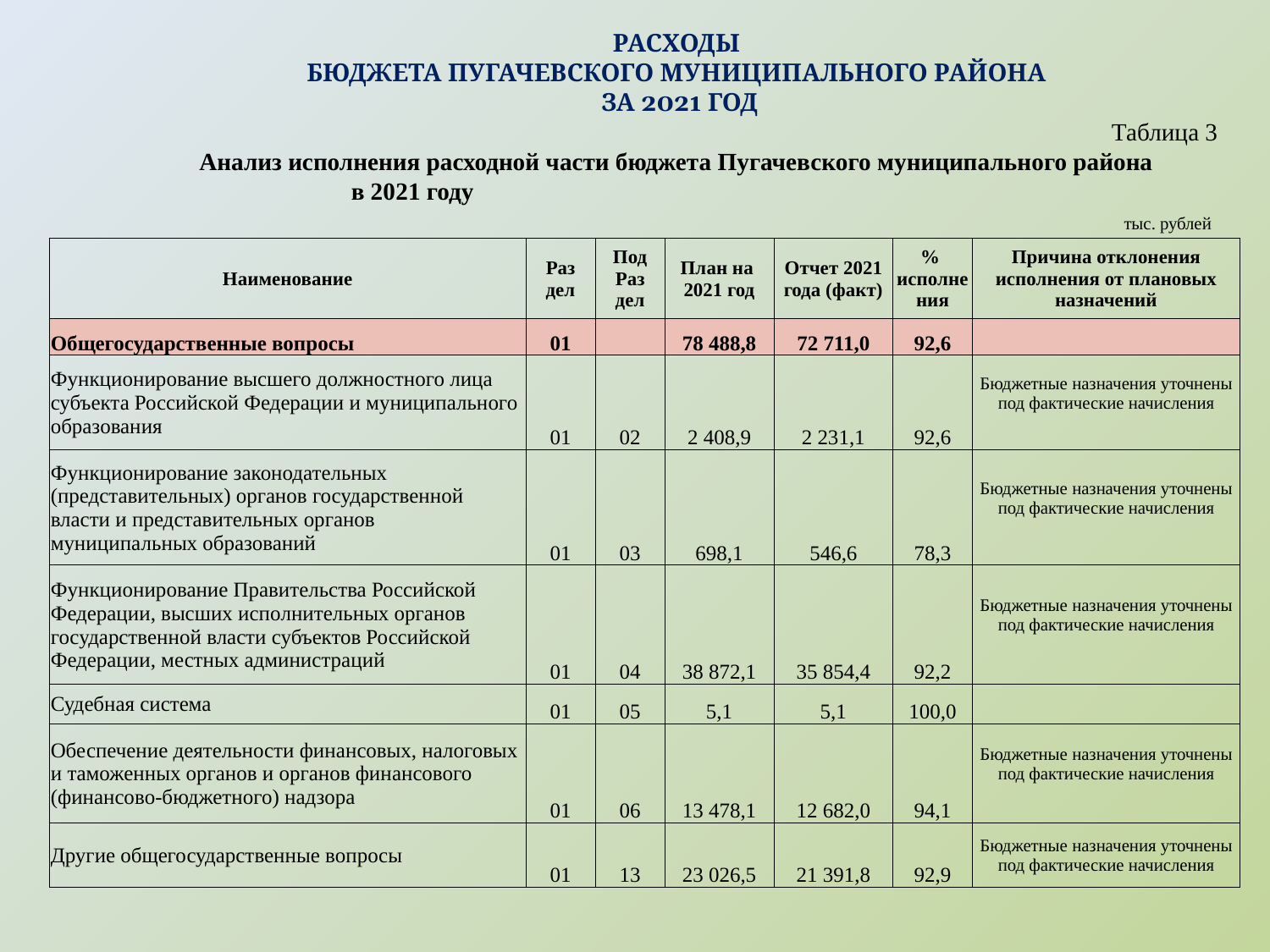

РАСХОДЫ
БЮДЖЕТА ПУГАЧЕВСКОГО МУНИЦИПАЛЬНОГО РАЙОНА
ЗА 2021 ГОД
Таблица 3
Анализ исполнения расходной части бюджета Пугачевского муниципального района
в 2021 году
                                                                                                                                                               тыс. рублей
| Наименование | Раз дел | Под Раз дел | План на 2021 год | Отчет 2021 года (факт) | % исполнения | Причина отклонения исполнения от плановых назначений |
| --- | --- | --- | --- | --- | --- | --- |
| Общегосударственные вопросы | 01 |  | 78 488,8 | 72 711,0 | 92,6 |  |
| Функционирование высшего должностного лица субъекта Российской Федерации и муниципального образования | 01 | 02 | 2 408,9 | 2 231,1 | 92,6 | Бюджетные назначения уточнены под фактические начисления |
| Функционирование законодательных (представительных) органов государственной власти и представительных органов муниципальных образований | 01 | 03 | 698,1 | 546,6 | 78,3 | Бюджетные назначения уточнены под фактические начисления |
| Функционирование Правительства Российской Федерации, высших исполнительных органов государственной власти субъектов Российской Федерации, местных администраций | 01 | 04 | 38 872,1 | 35 854,4 | 92,2 | Бюджетные назначения уточнены под фактические начисления |
| Судебная система | 01 | 05 | 5,1 | 5,1 | 100,0 |  |
| Обеспечение деятельности финансовых, налоговых и таможенных органов и органов финансового (финансово-бюджетного) надзора | 01 | 06 | 13 478,1 | 12 682,0 | 94,1 | Бюджетные назначения уточнены под фактические начисления |
| Другие общегосударственные вопросы | 01 | 13 | 23 026,5 | 21 391,8 | 92,9 | Бюджетные назначения уточнены под фактические начисления |